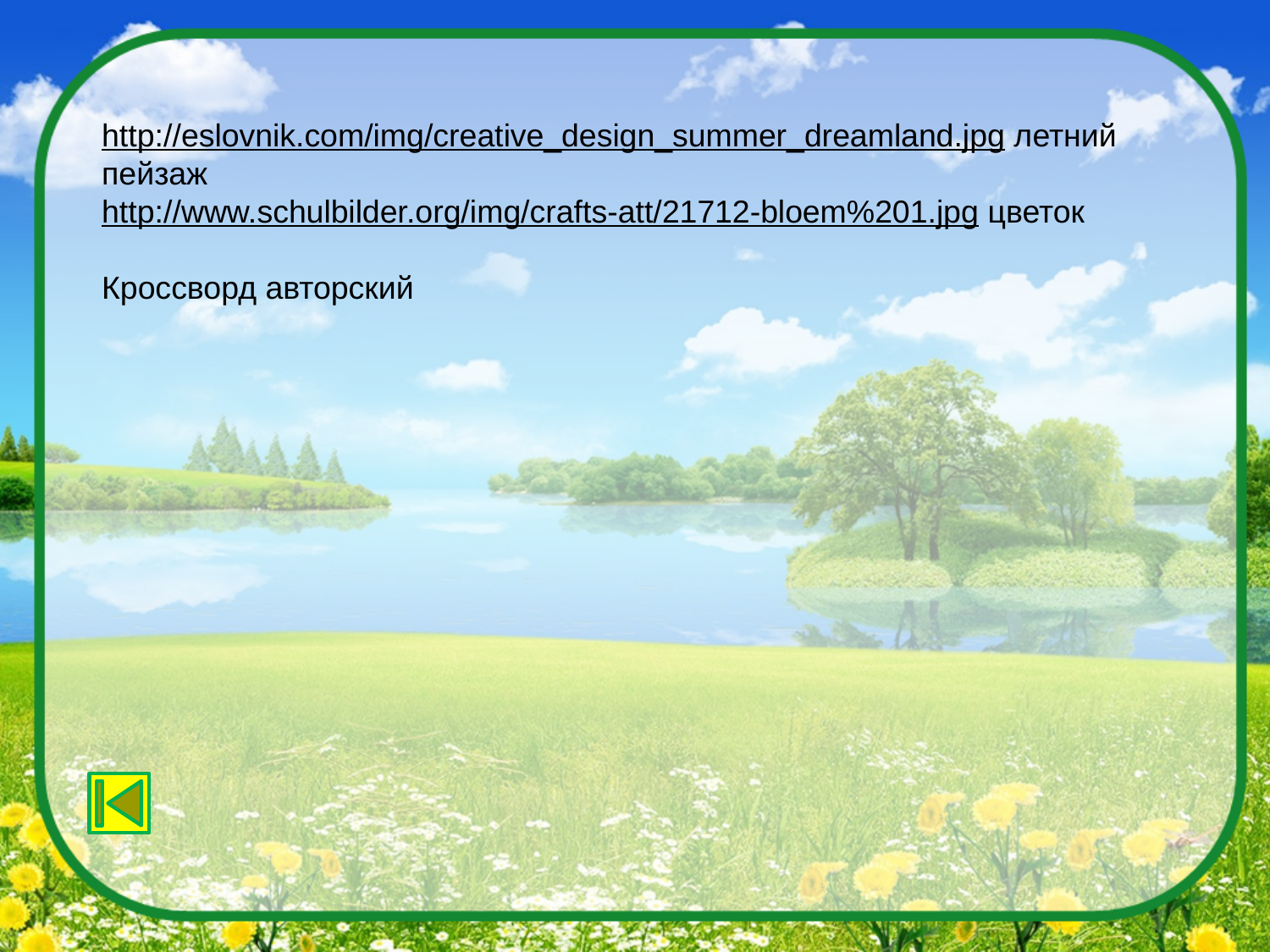

http://eslovnik.com/img/creative_design_summer_dreamland.jpg летний пейзаж
http://www.schulbilder.org/img/crafts-att/21712-bloem%201.jpg цветок

Кроссворд авторский